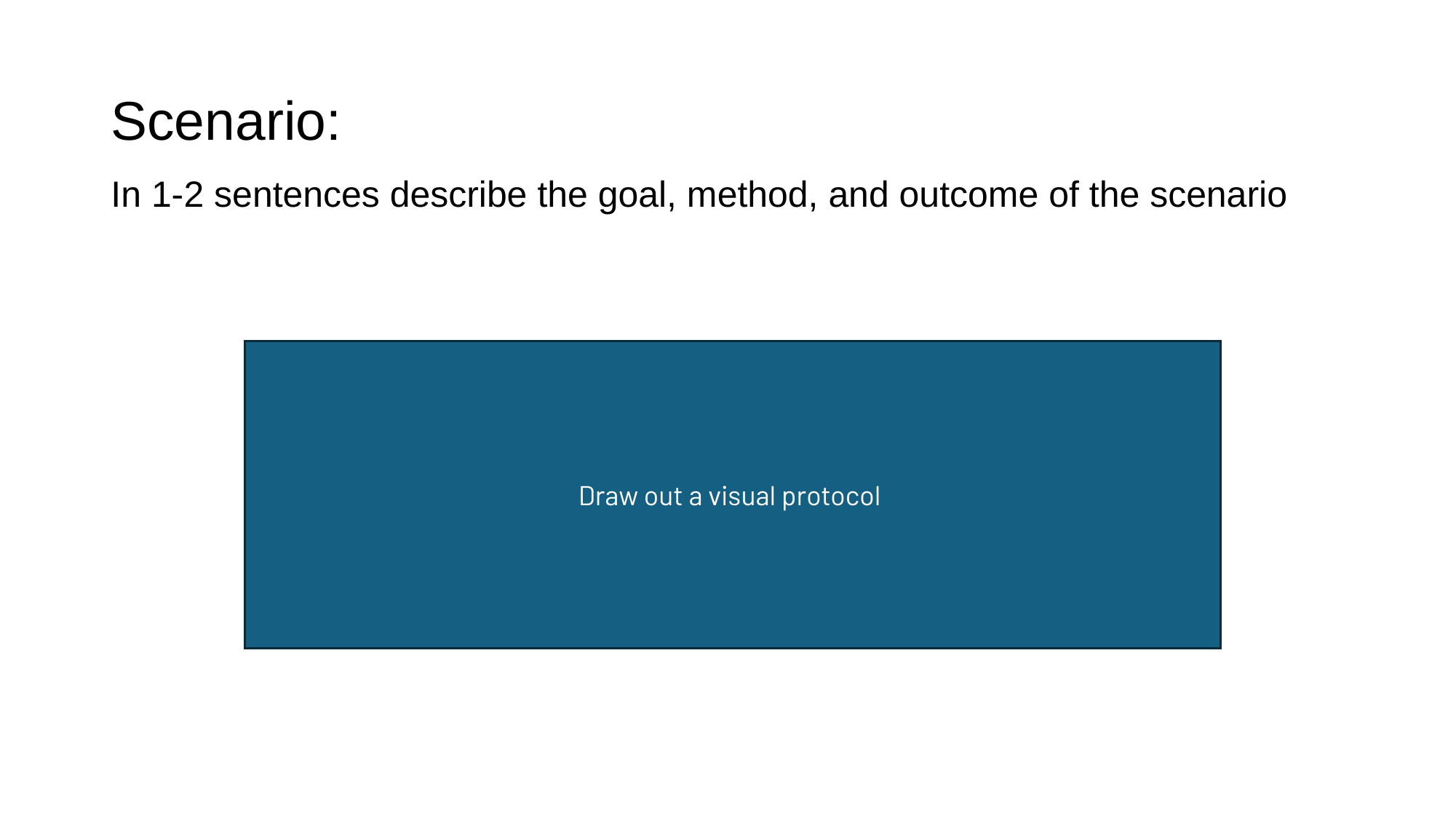

# Scenario:
In 1-2 sentences describe the goal, method, and outcome of the scenario
Draw out a visual protocol